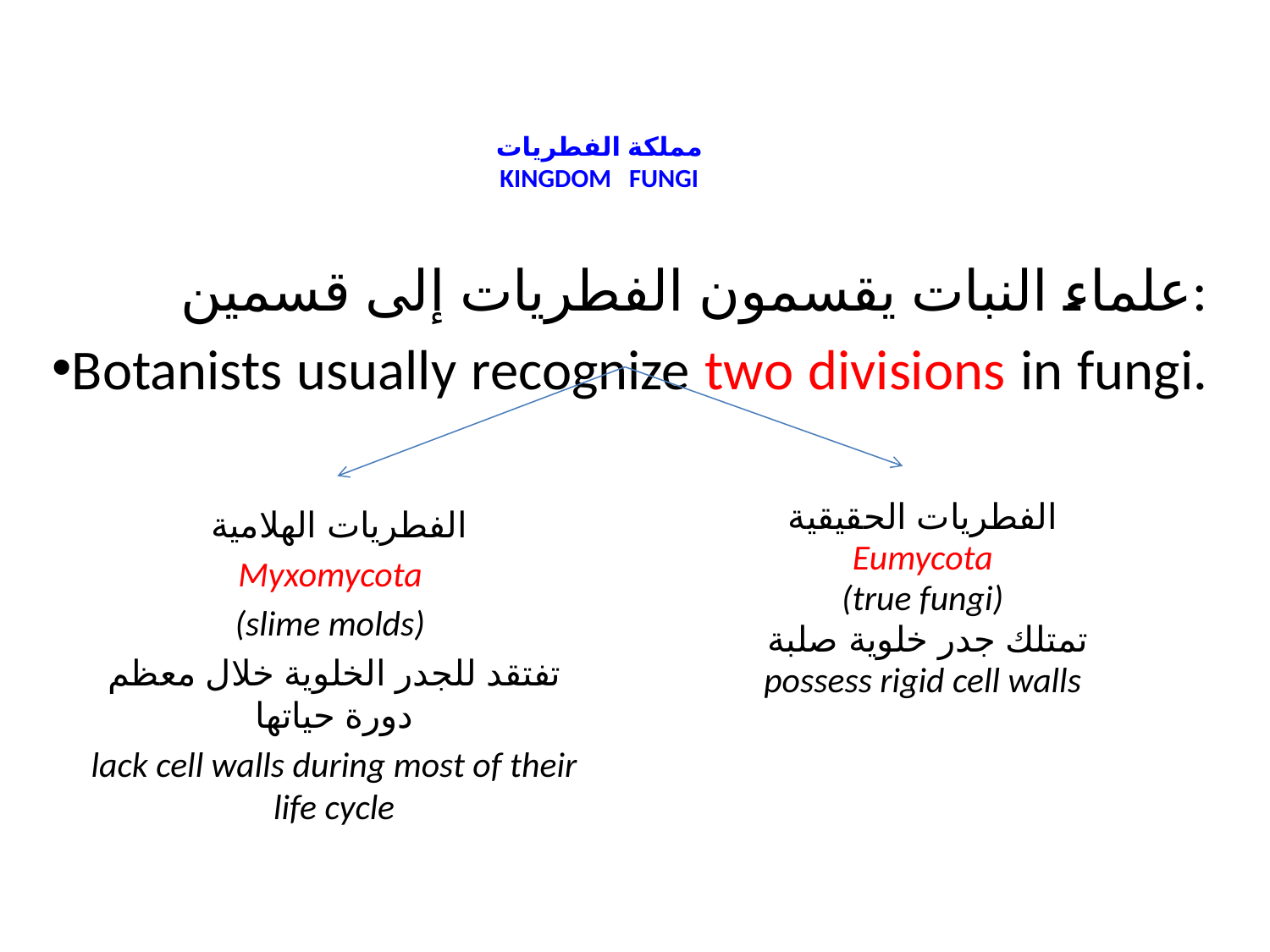

# مملكة الفطريات KINGDOM   FUNGI
علماء النبات يقسمون الفطريات إلى قسمين:
Botanists usually recognize two divisions in fungi.
 الفطريات الهلامية
Myxomycota
(slime molds)
تفتقد للجدر الخلوية خلال معظم دورة حياتها
lack cell walls during most of their life cycle
الفطريات الحقيقية
Eumycota
(true fungi)
 تمتلك جدر خلوية صلبة
possess rigid cell walls